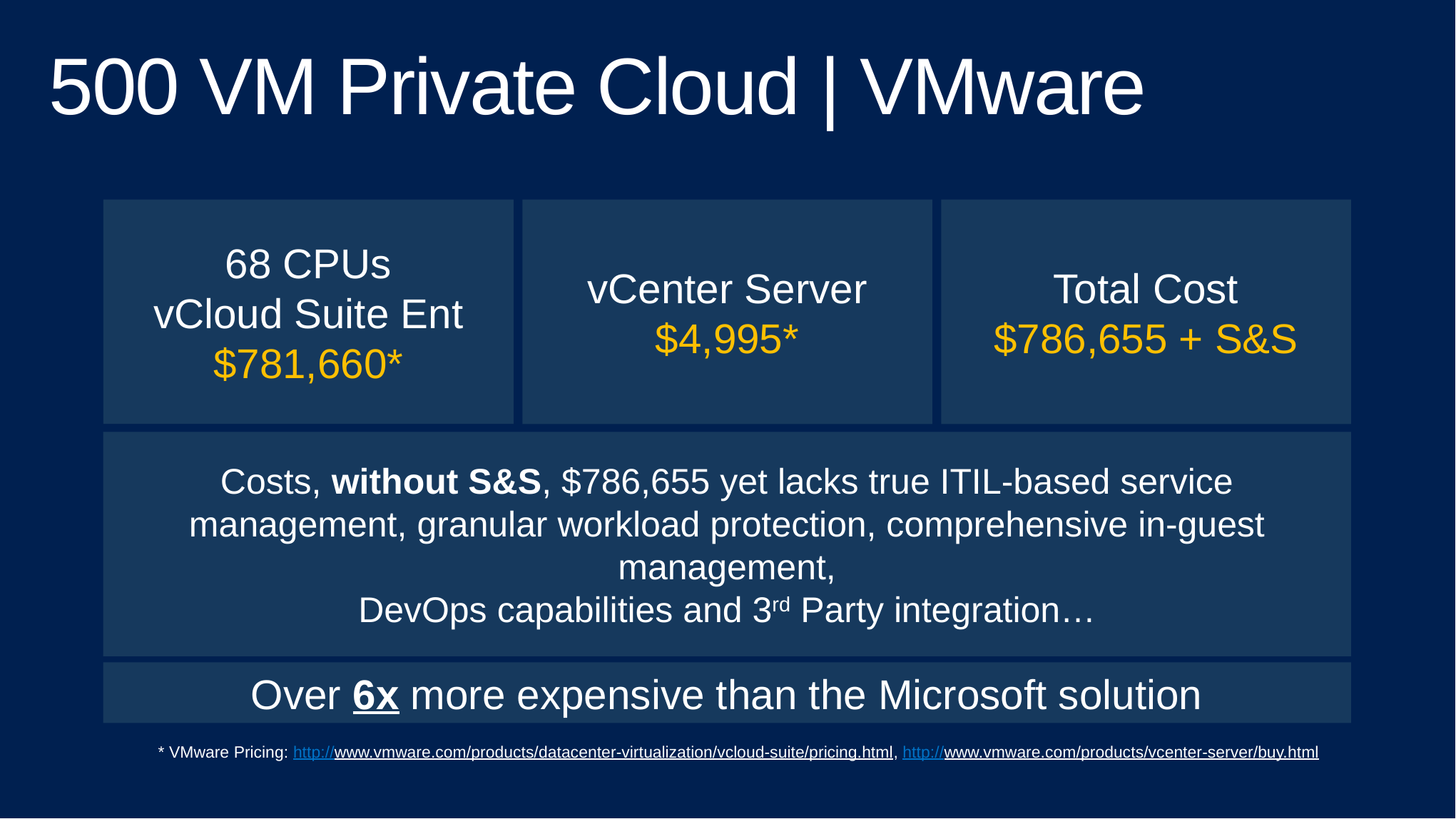

# 500 VM Private Cloud | VMware
68 CPUs
vCloud Suite Ent
$781,660*
vCenter Server
$4,995*
Total Cost
$786,655 + S&S
Costs, without S&S, $786,655 yet lacks true ITIL-based service management, granular workload protection, comprehensive in-guest management,
DevOps capabilities and 3rd Party integration…
Over 6x more expensive than the Microsoft solution
* VMware Pricing: http://www.vmware.com/products/datacenter-virtualization/vcloud-suite/pricing.html, http://www.vmware.com/products/vcenter-server/buy.html